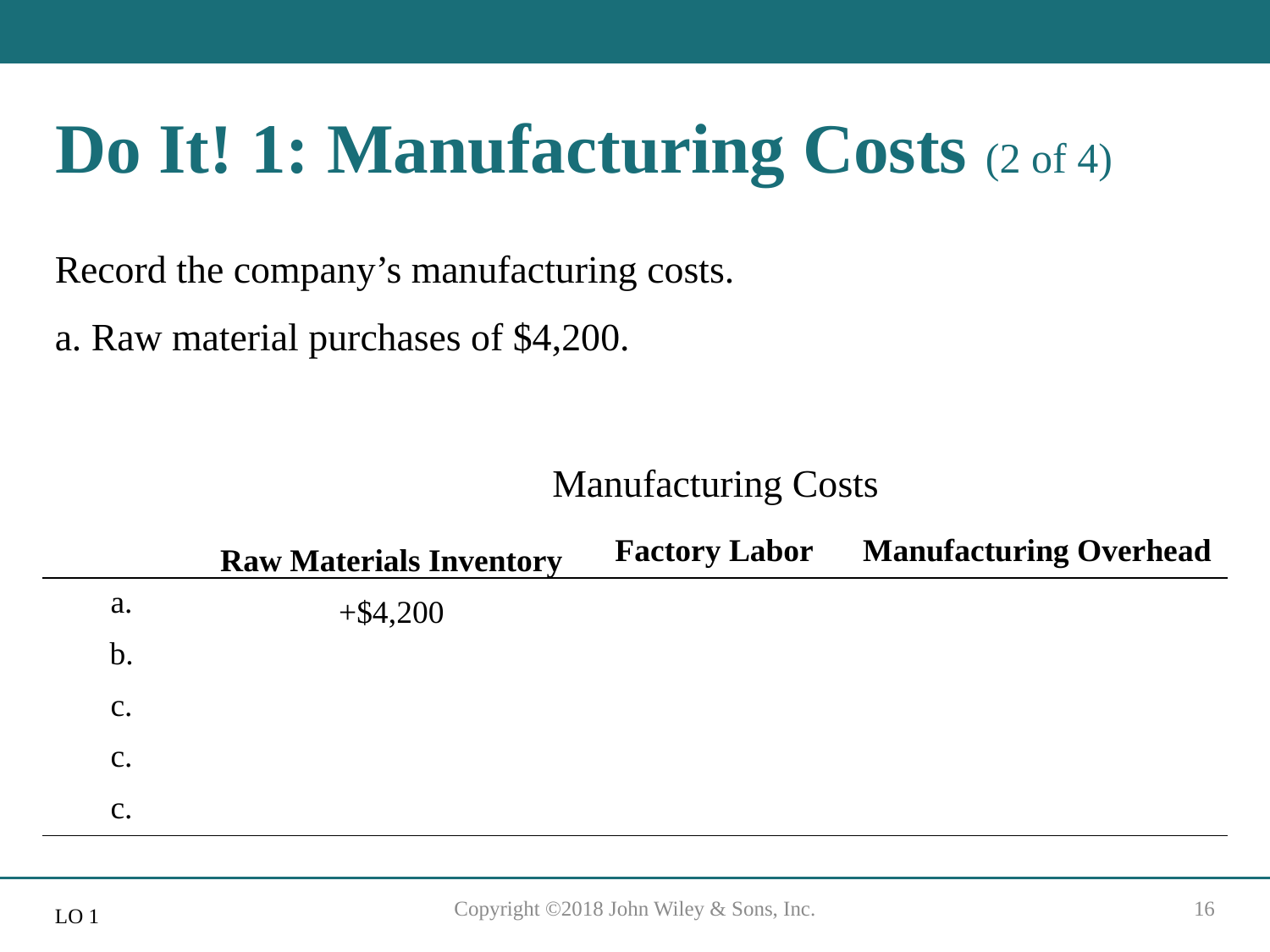

# Do It! 1: Manufacturing Costs (2 of 4)
Record the company’s manufacturing costs.
a. Raw material purchases of $4,200.
Manufacturing Costs
|  | Raw Materials Inventory | Factory Labor | Manufacturing Overhead |
| --- | --- | --- | --- |
| a. | +$4,200 |  |  |
| b. |  |  |  |
| c. |  |  |  |
| c. |  |  |  |
| c. |  |  |  |
Copyright ©2018 John Wiley & Sons, Inc.
16
L O 1